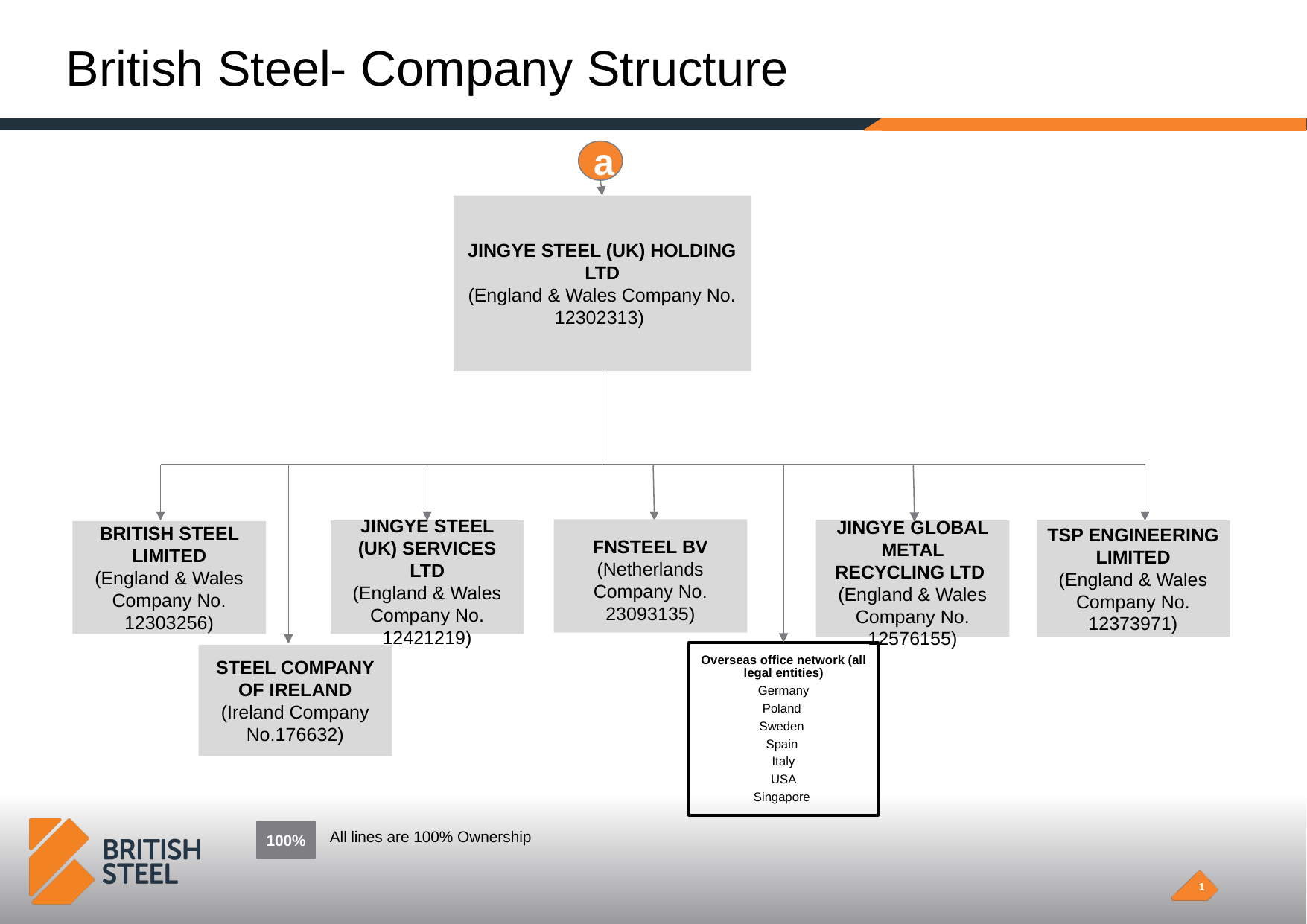

British Steel- Company Structure
a
JINGYE STEEL (UK) HOLDING LTD
(England & Wales Company No. 12302313)

FNSTEEL BV
(Netherlands Company No. 23093135)

JINGYE STEEL (UK) SERVICES LTD
(England & Wales Company No. 12421219)

JINGYE GLOBAL METAL RECYCLING LTD
(England & Wales Company No. 12576155)

TSP ENGINEERING LIMITED
(England & Wales Company No. 12373971)

BRITISH STEEL LIMITED
(England & Wales Company No. 12303256)

Overseas office network (all legal entities)
Germany
Poland
Sweden
Spain
Italy
USA
Singapore
STEEL COMPANY OF IRELAND
(Ireland Company No.176632)
100%
All lines are 100% Ownership
1